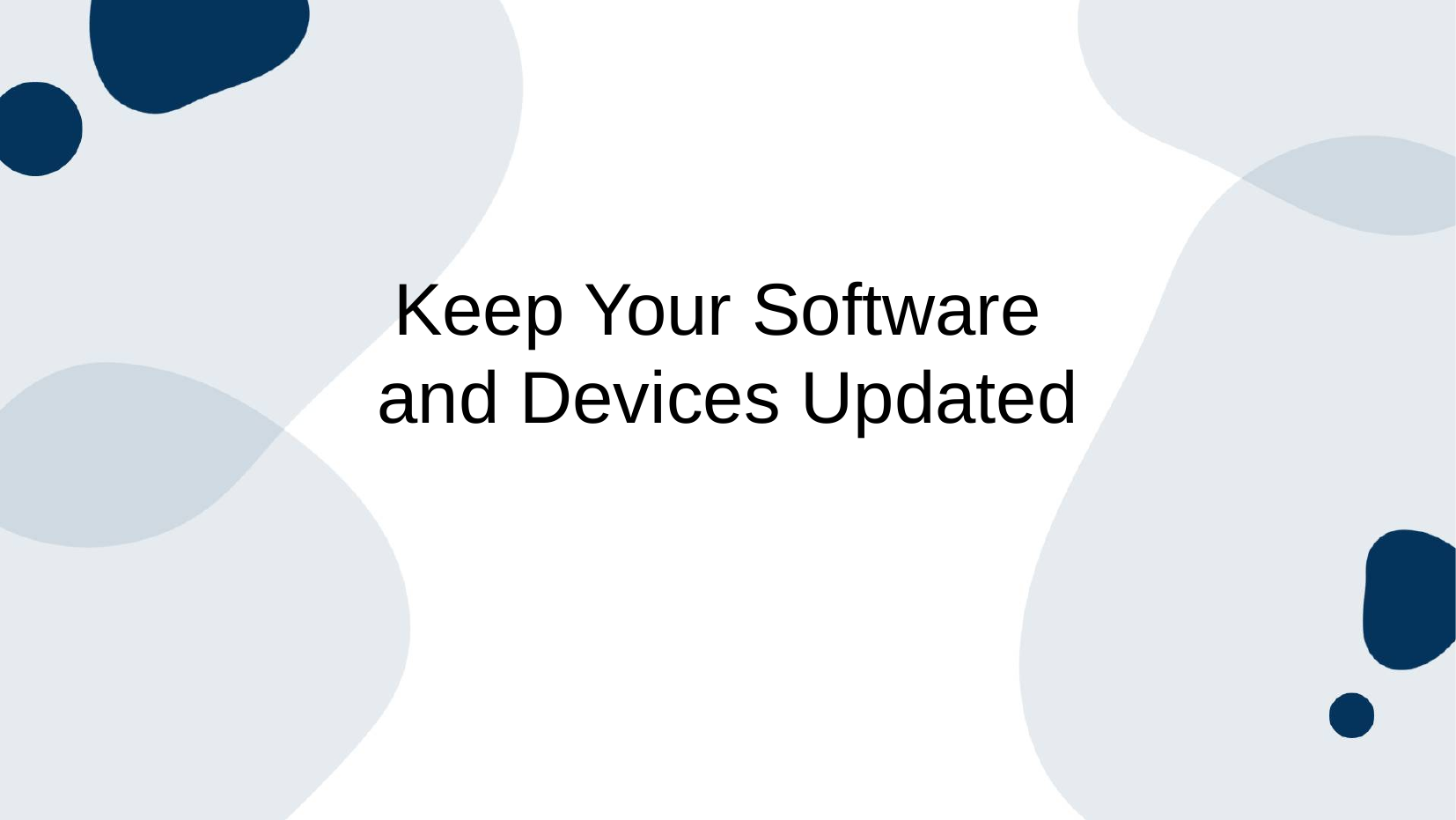

# Keep Your Software
and Devices Updated